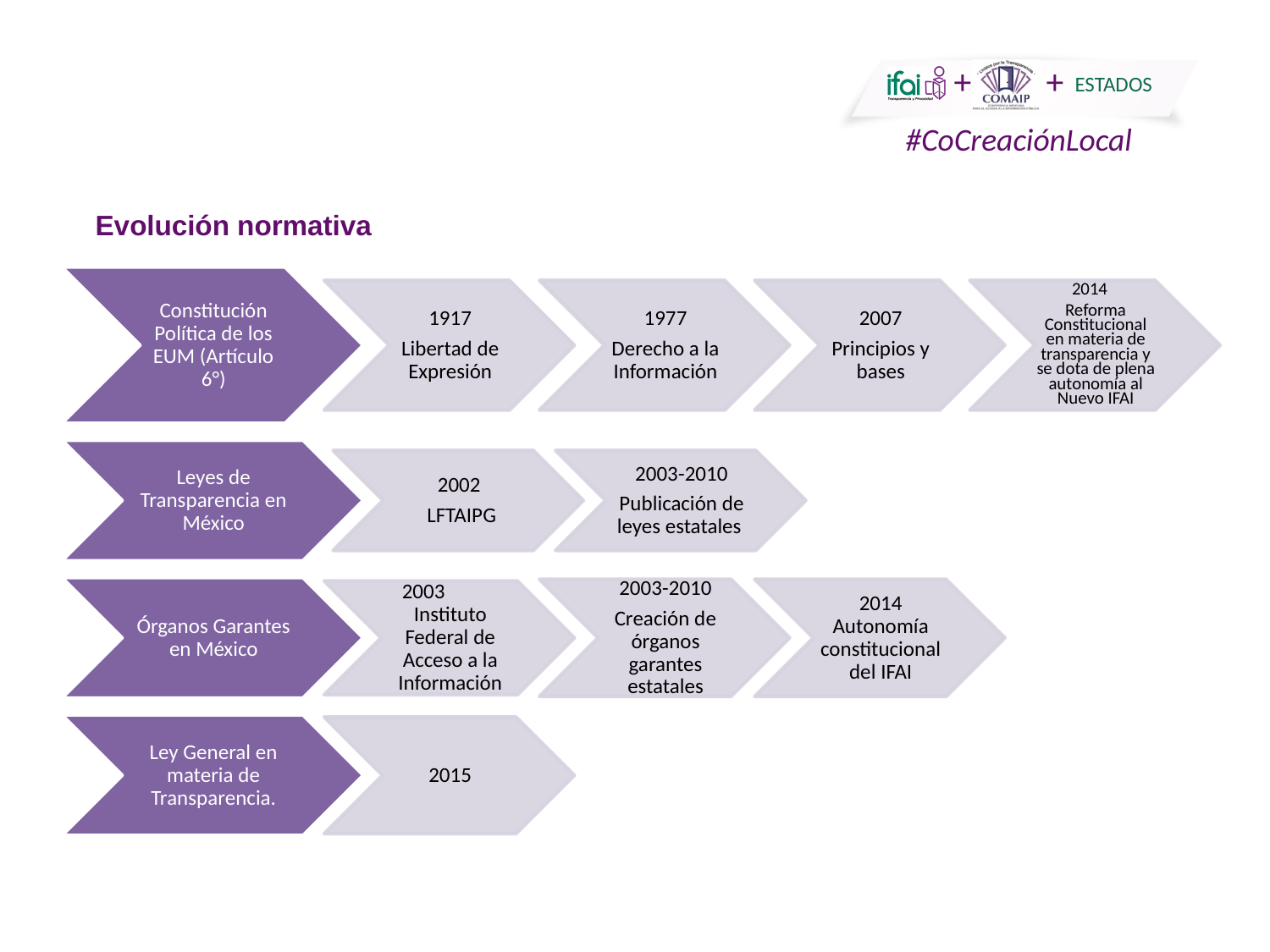

Constitución Política de los EUM (Artículo 6°)
1917
Libertad de Expresión
1977
Derecho a la Información
2007
Principios y bases
2014
Reforma Constitucional en materia de transparencia y se dota de plena autonomía al Nuevo IFAI
Leyes de Transparencia en México
2002
 LFTAIPG
2003-2010
Publicación de leyes estatales
Órganos Garantes en México
2003            Instituto Federal de Acceso a la Información
2003-2010
Creación de órganos garantes estatales
2014 Autonomía constitucional del IFAI
Ley General en materia de Transparencia.
2015
Evolución normativa